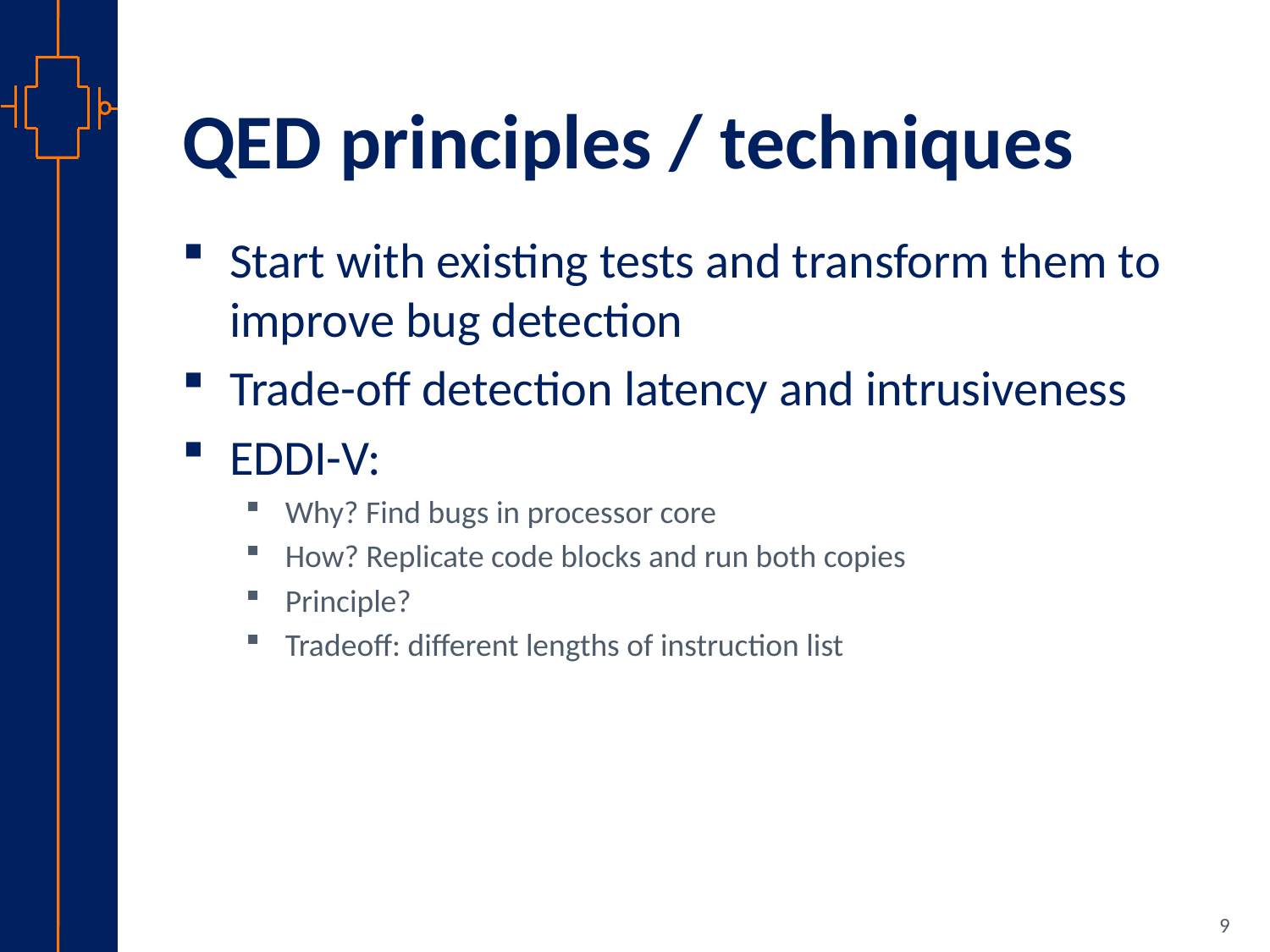

# QED principles / techniques
Start with existing tests and transform them to improve bug detection
Trade-off detection latency and intrusiveness
EDDI-V:
Why? Find bugs in processor core
How? Replicate code blocks and run both copies
Principle?
Tradeoff: different lengths of instruction list

9